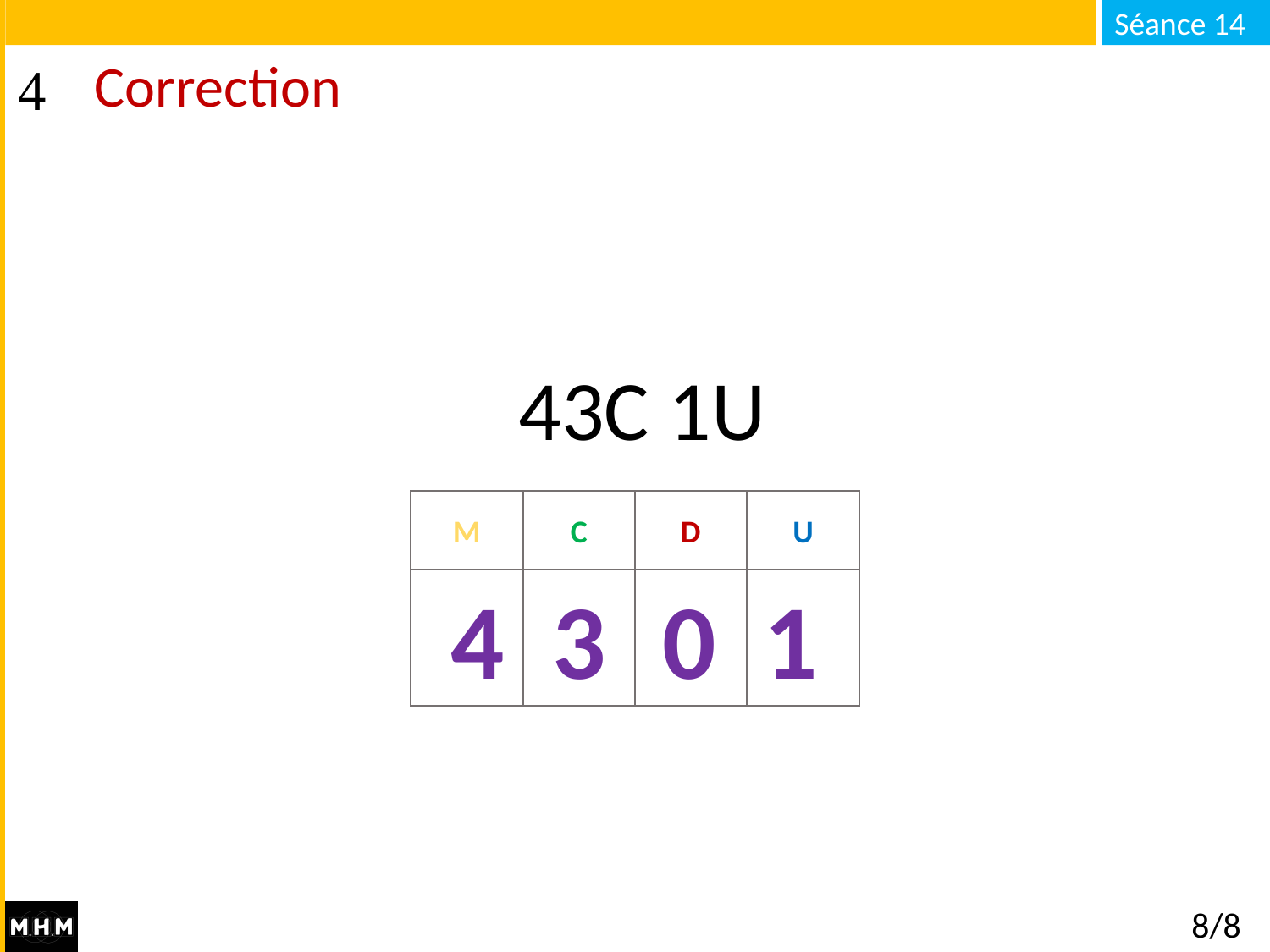

# Correction
43C 1U
M
C
D
U

4   3   0  1
8/8